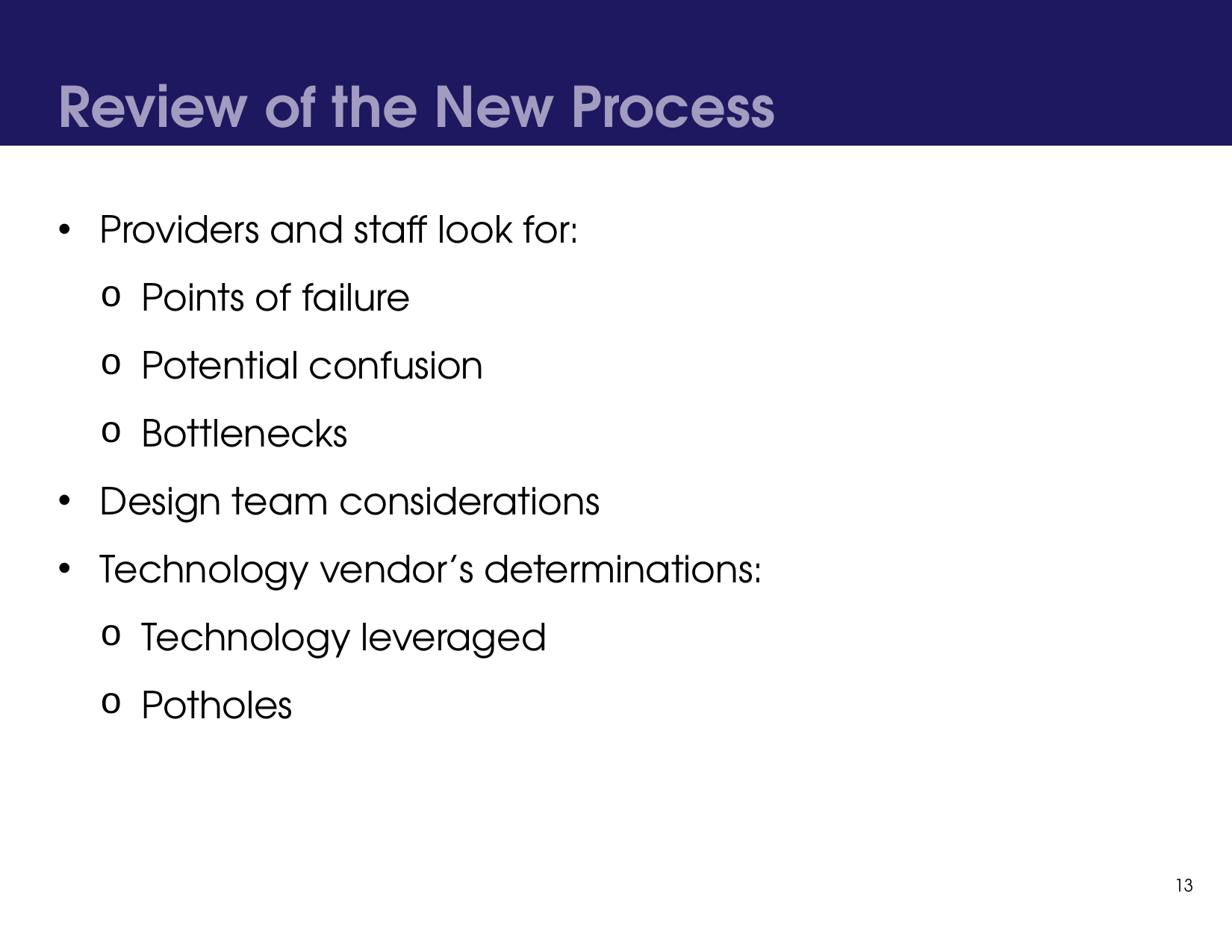

# Review of the New Process
Providers and staff look for:
Points of failure
Potential confusion
Bottlenecks
Design team considerations
Technology vendor’s determinations:
Technology leveraged
Potholes

13